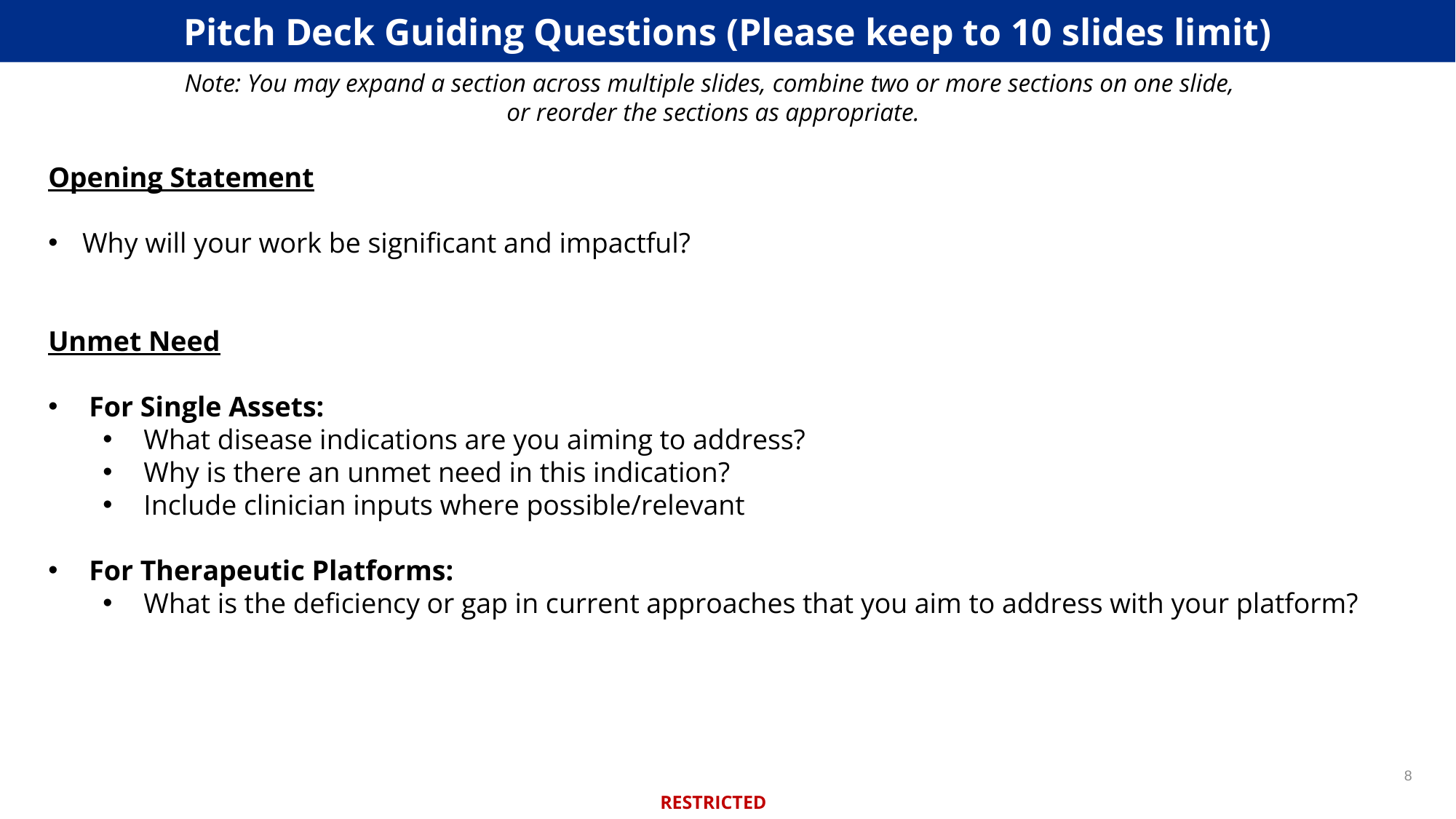

Pitch Deck Guiding Questions (Please keep to 10 slides limit)
Note: You may expand a section across multiple slides, combine two or more sections on one slide,
or reorder the sections as appropriate.
Opening Statement

Why will your work be significant and impactful?

Unmet Need

For Single Assets:
What disease indications are you aiming to address?
Why is there an unmet need in this indication?
Include clinician inputs where possible/relevant

For Therapeutic Platforms:
What is the deficiency or gap in current approaches that you aim to address with your platform?